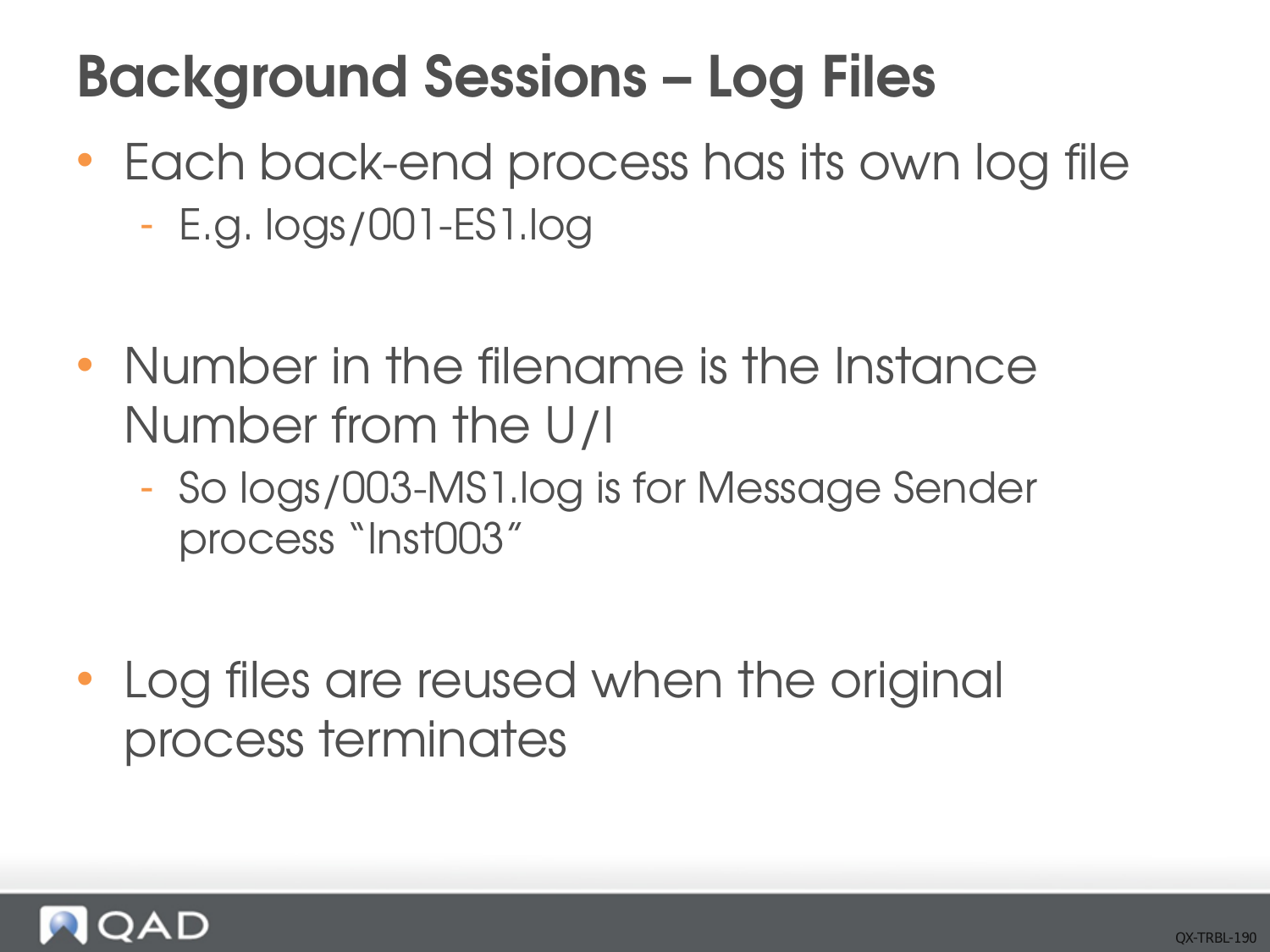

# Background Sessions – Log Files
Each back-end process has its own log file
E.g. logs/001-ES1.log

Number in the filename is the Instance Number from the U/I
So logs/003-MS1.log is for Message Sender process “Inst003”

Log files are reused when the original process terminates

QX-TRBL-190